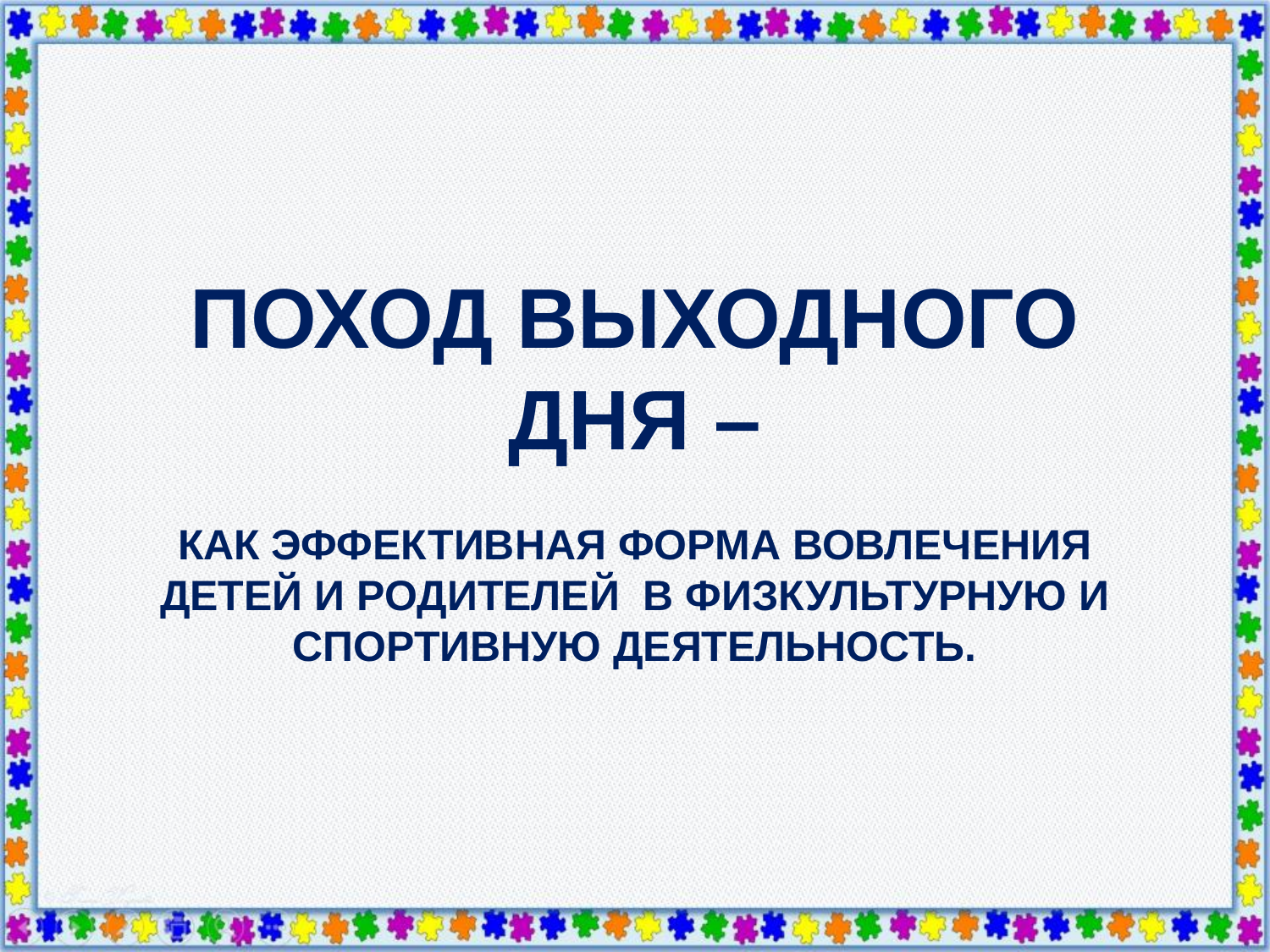

ПОХОД ВЫХОДНОГО ДНЯ –

КАК ЭФФЕКТИВНАЯ ФОРМА ВОВЛЕЧЕНИЯ ДЕТЕЙ И РОДИТЕЛЕЙ  В ФИЗКУЛЬТУРНУЮ И СПОРТИВНУЮ ДЕЯТЕЛЬНОСТЬ.